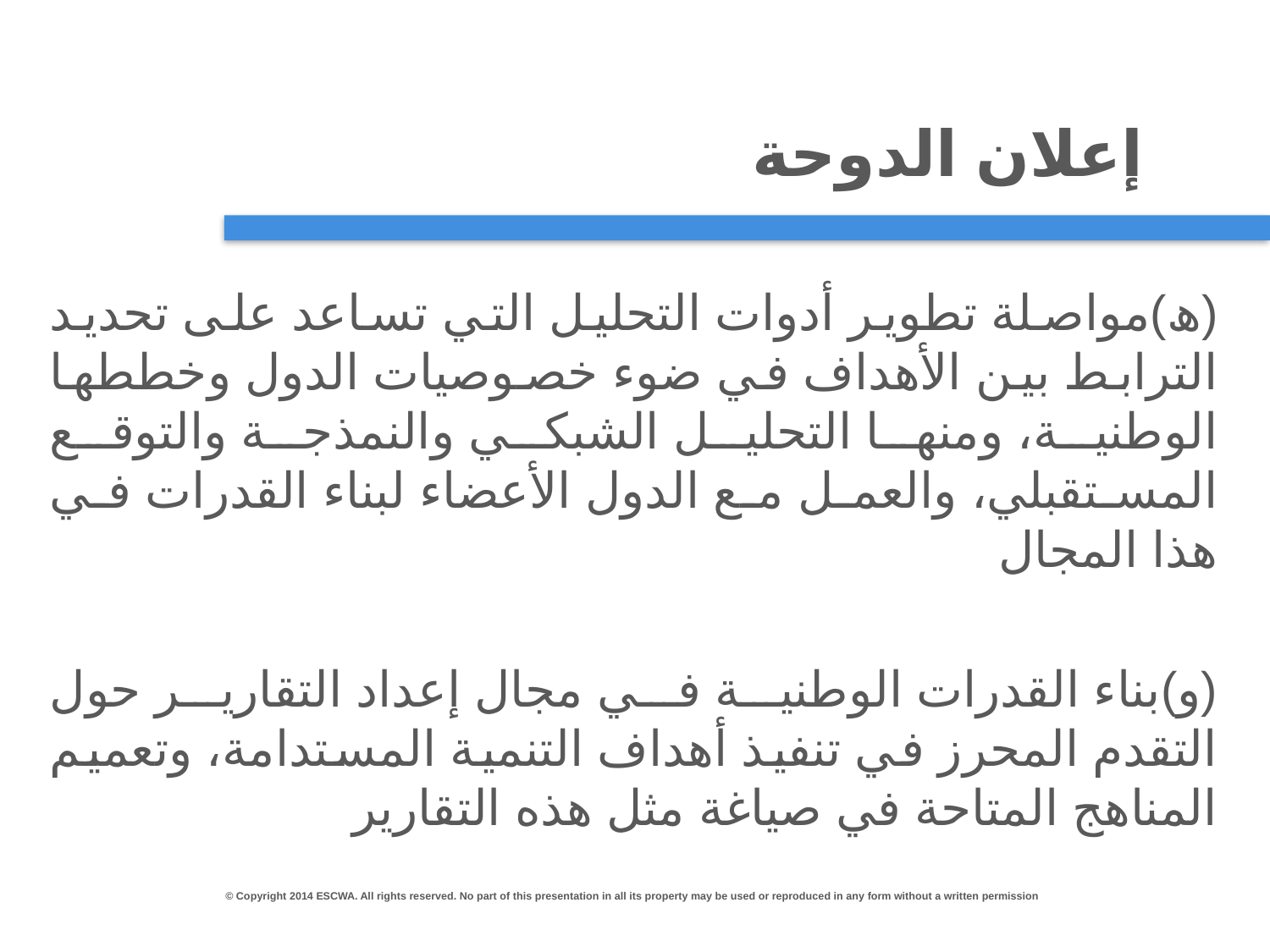

# إعلان الدوحة
(ھ)	مواصلة تطوير أدوات التحليل التي تساعد على تحديد الترابط بين الأهداف في ضوء خصوصيات الدول وخططها الوطنية، ومنها التحليل الشبكي والنمذجة والتوقع المستقبلي، والعمل مع الدول الأعضاء لبناء القدرات في هذا المجال

(و)	بناء القدرات الوطنية في مجال إعداد التقارير حول التقدم المحرز في تنفيذ أهداف التنمية المستدامة، وتعميم المناهج المتاحة في صياغة مثل هذه التقارير